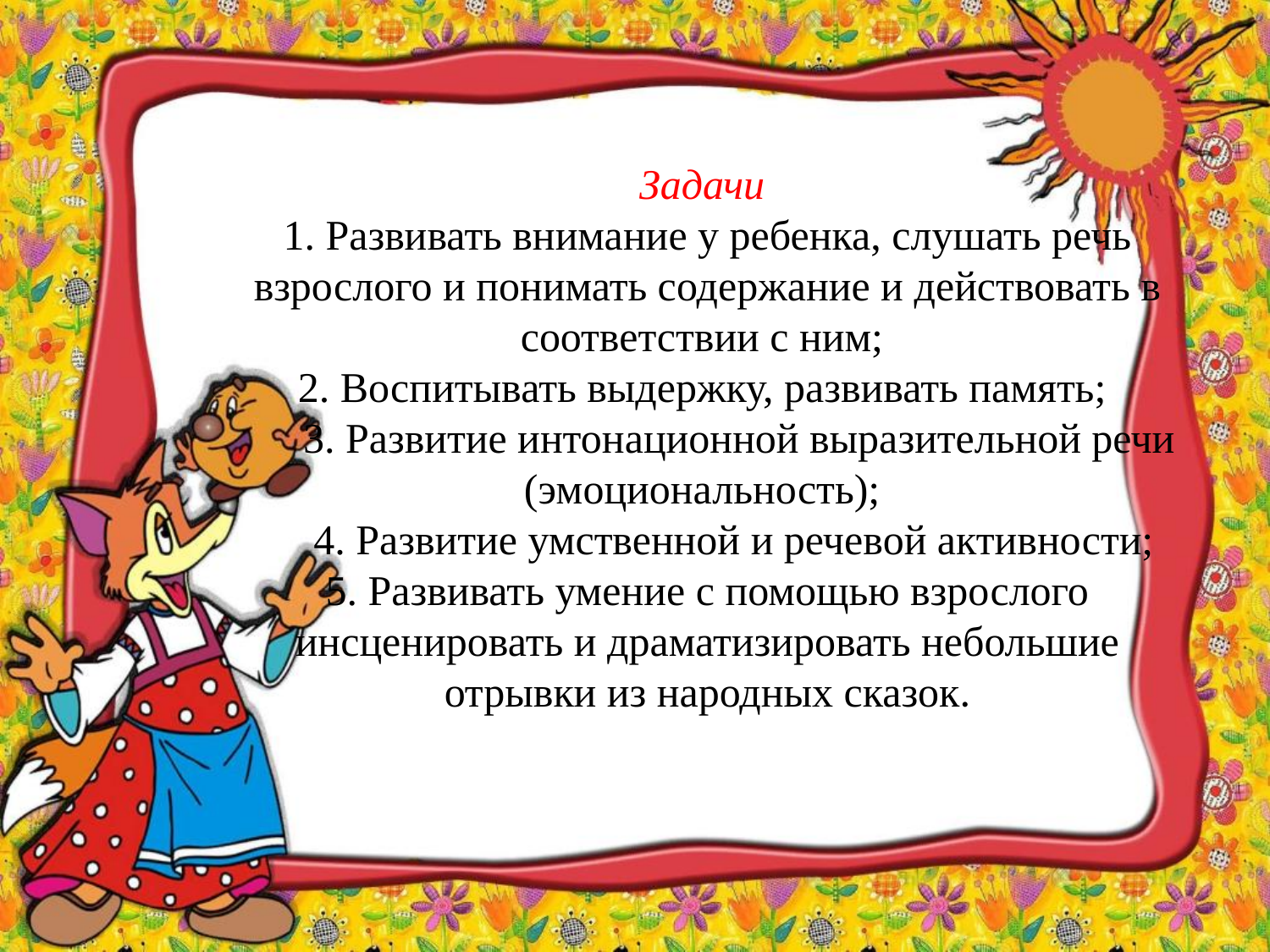

# Задачи 1. Развивать внимание у ребенка, слушать речь взрослого и понимать содержание и действовать в соответствии с ним; 2. Воспитывать выдержку, развивать память; 3. Развитие интонационной выразительной речи (эмоциональность); 4. Развитие умственной и речевой активности; 5. Развивать умение с помощью взрослого инсценировать и драматизировать небольшие отрывки из народных сказок.